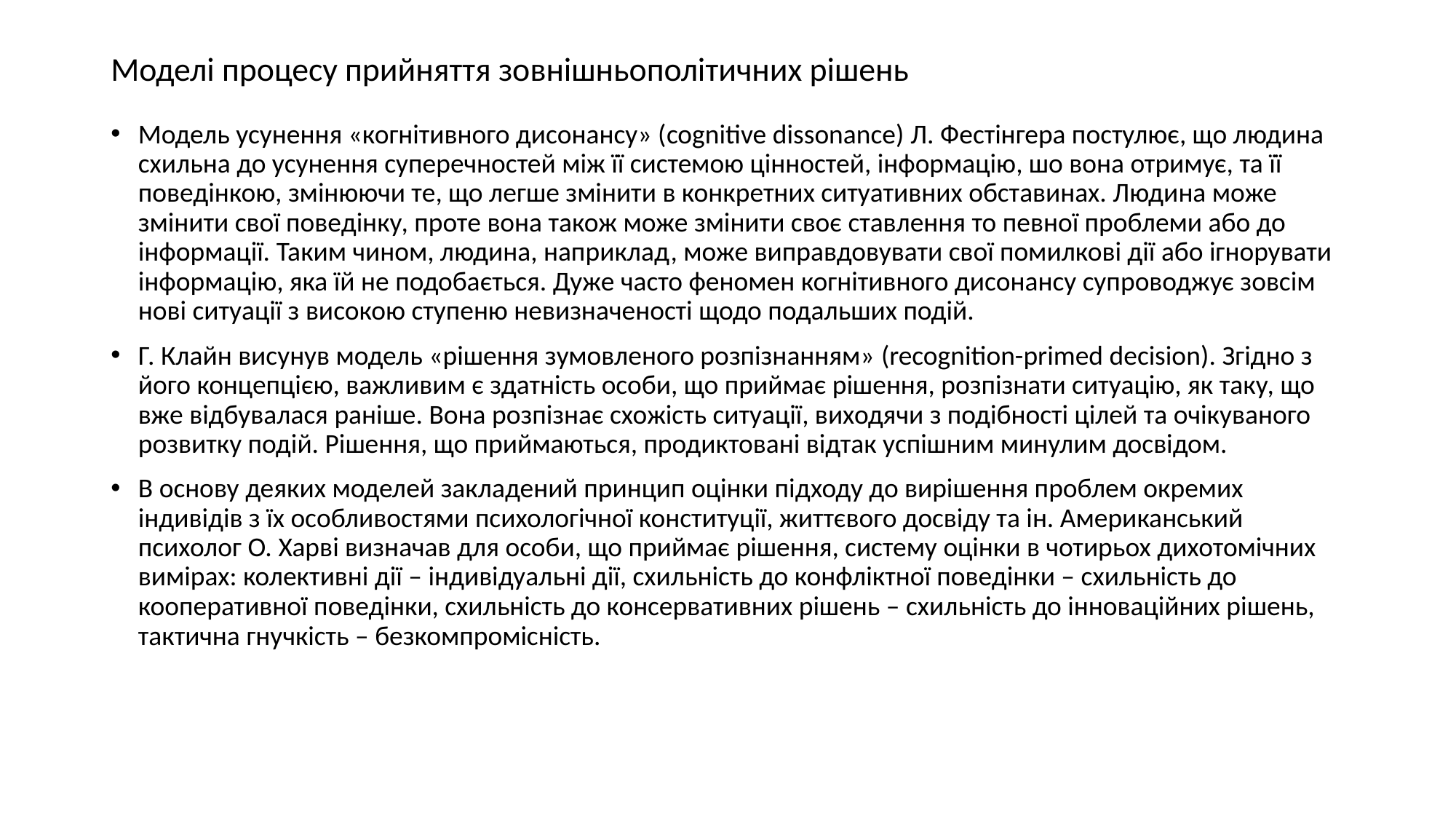

# Моделі процесу прийняття зовнішньополітичних рішень
Модель усунення «когнітивного дисонансу» (cognitive dissonance) Л. Фестінгера постулює, що людина схильна до усунення суперечностей між її системою цінностей, інформацію, шо вона отримує, та її поведінкою, змінюючи те, що легше змінити в конкретних ситуативних обставинах. Людина може змінити свої поведінку, проте вона також може змінити своє ставлення то певної проблеми або до інформації. Таким чином, людина, наприклад, може виправдовувати свої помилкові дії або ігнорувати інформацію, яка їй не подобається. Дуже часто феномен когнітивного дисонансу супроводжує зовсім нові ситуації з високою ступеню невизначеності щодо подальших подій.
Г. Клайн висунув модель «рішення зумовленого розпізнанням» (recognition-primed decision). Згідно з його концепцією, важливим є здатність особи, що приймає рішення, розпізнати ситуацію, як таку, що вже відбувалася раніше. Вона розпізнає схожість ситуації, виходячи з подібності цілей та очікуваного розвитку подій. Рішення, що приймаються, продиктовані відтак успішним минулим досвідом.
В основу деяких моделей закладений принцип оцінки підходу до вирішення проблем окремих індивідів з їх особливостями психологічної конституції, життєвого досвіду та ін. Американський психолог О. Харві визначав для особи, що приймає рішення, систему оцінки в чотирьох дихотомічних вимірах: колективні дії – індивідуальні дії, схильність до конфліктної поведінки – схильність до кооперативної поведінки, схильність до консервативних рішень – схильність до інноваційних рішень, тактична гнучкість – безкомпромісність.